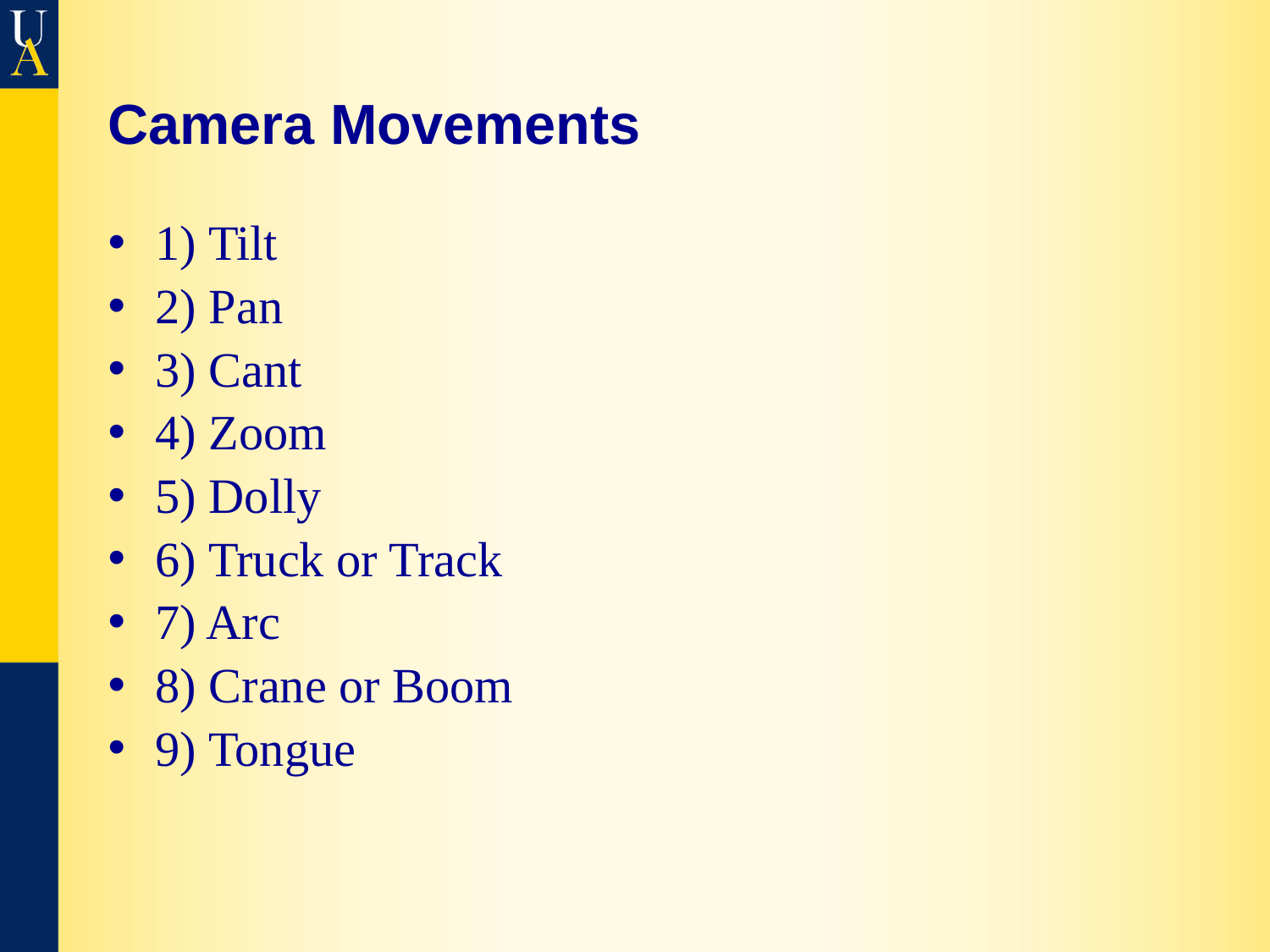

# Camera Movements
1) Tilt
2) Pan
3) Cant
4) Zoom
5) Dolly
6) Truck or Track
7) Arc
8) Crane or Boom
9) Tongue